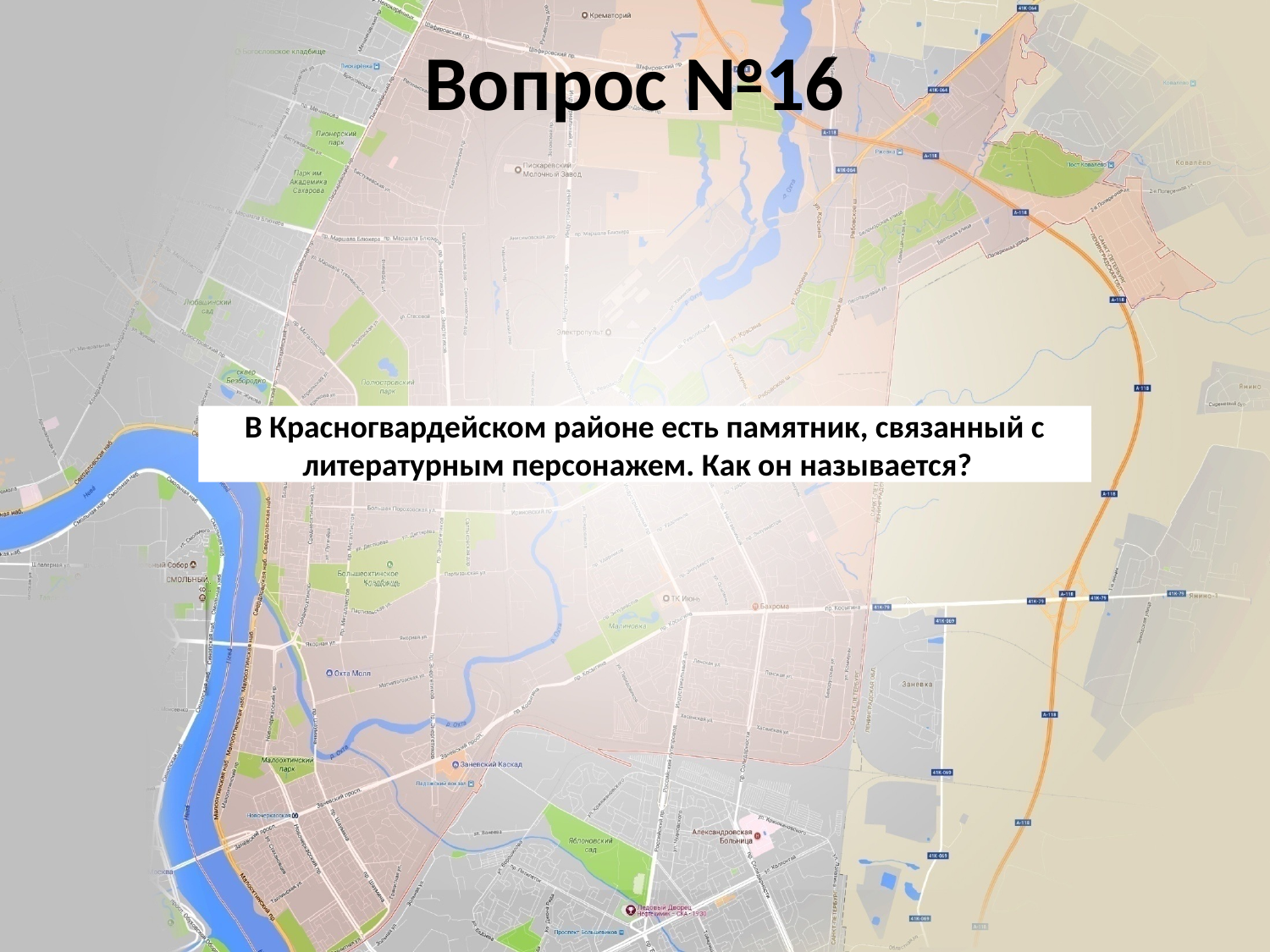

Вопрос №16
В Красногвардейском районе есть памятник, связанный с литературным персонажем. Как он называется?